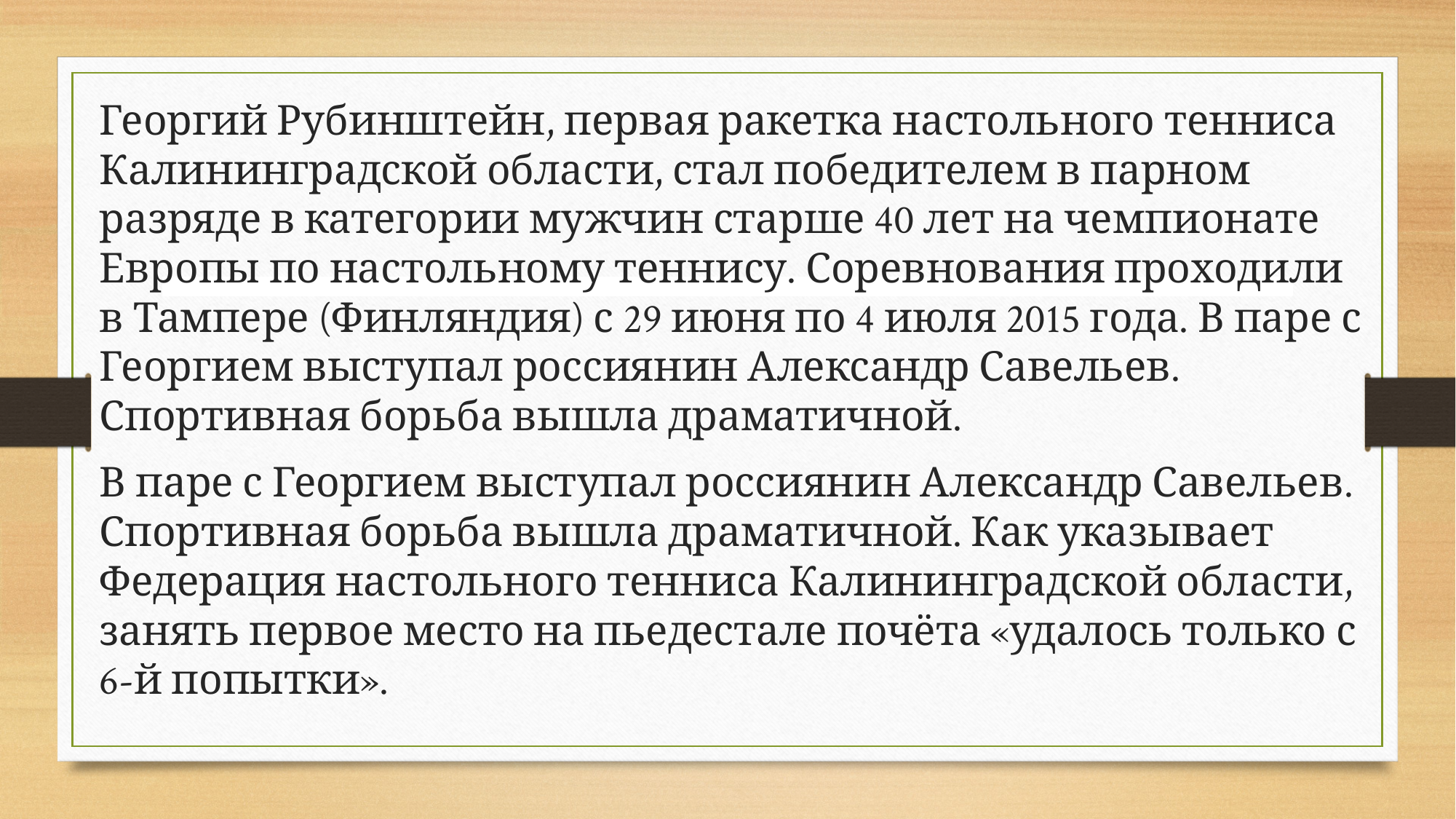

Георгий Рубинштейн, первая ракетка настольного тенниса Калининградской области, стал победителем в парном разряде в категории мужчин старше 40 лет на чемпионате Европы по настольному теннису. Соревнования проходили в Тампере (Финляндия) с 29 июня по 4 июля 2015 года. В паре с Георгием выступал россиянин Александр Савельев. Спортивная борьба вышла драматичной.
В паре с Георгием выступал россиянин Александр Савельев. Спортивная борьба вышла драматичной. Как указывает Федерация настольного тенниса Калининградской области, занять первое место на пьедестале почёта «удалось только с 6-й попытки».